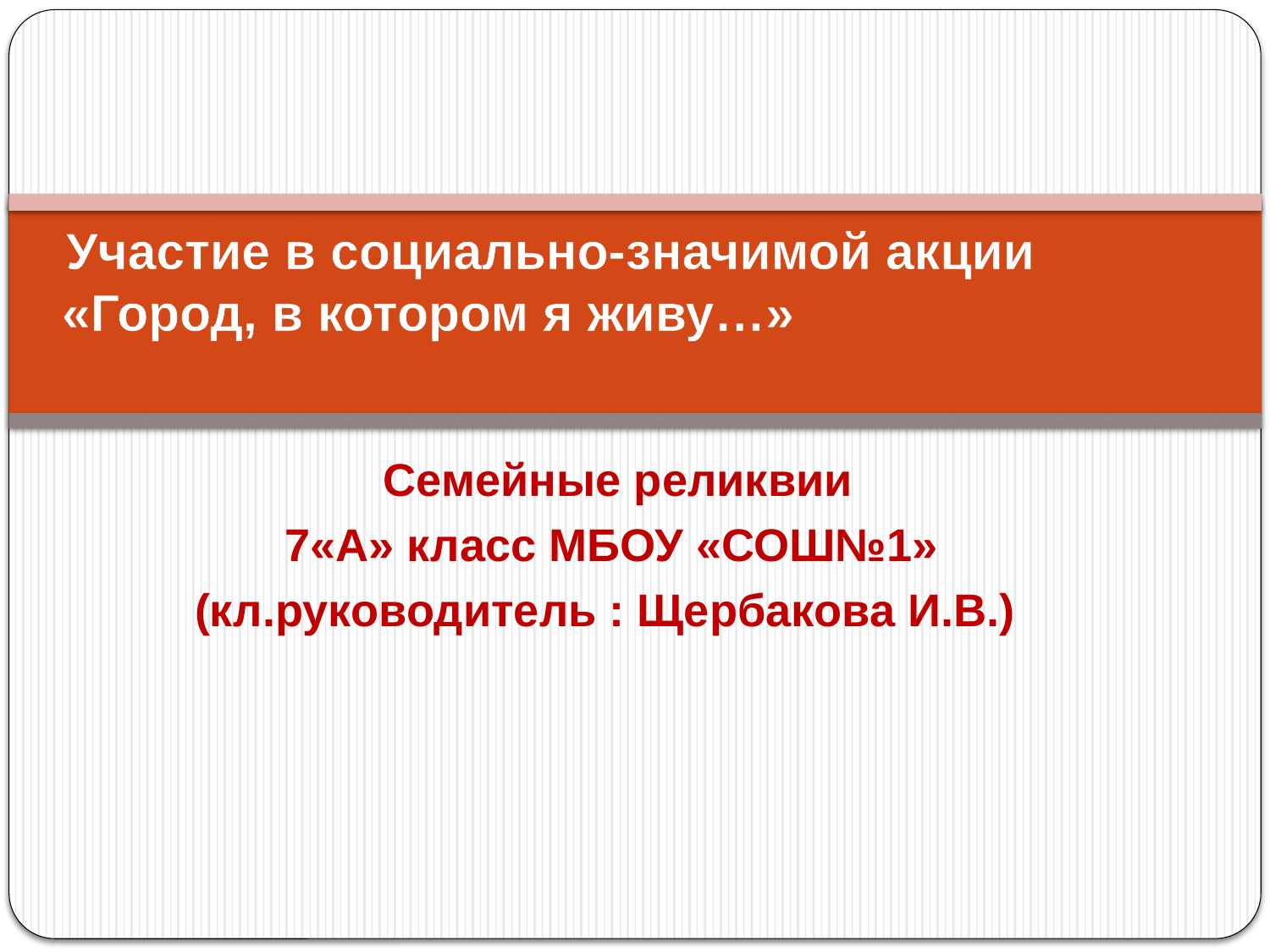

# Участие в социально-значимой акции «Город, в котором я живу…»
Семейные реликвии
7«А» класс МБОУ «СОШ№1»
(кл.руководитель : Щербакова И.В.)